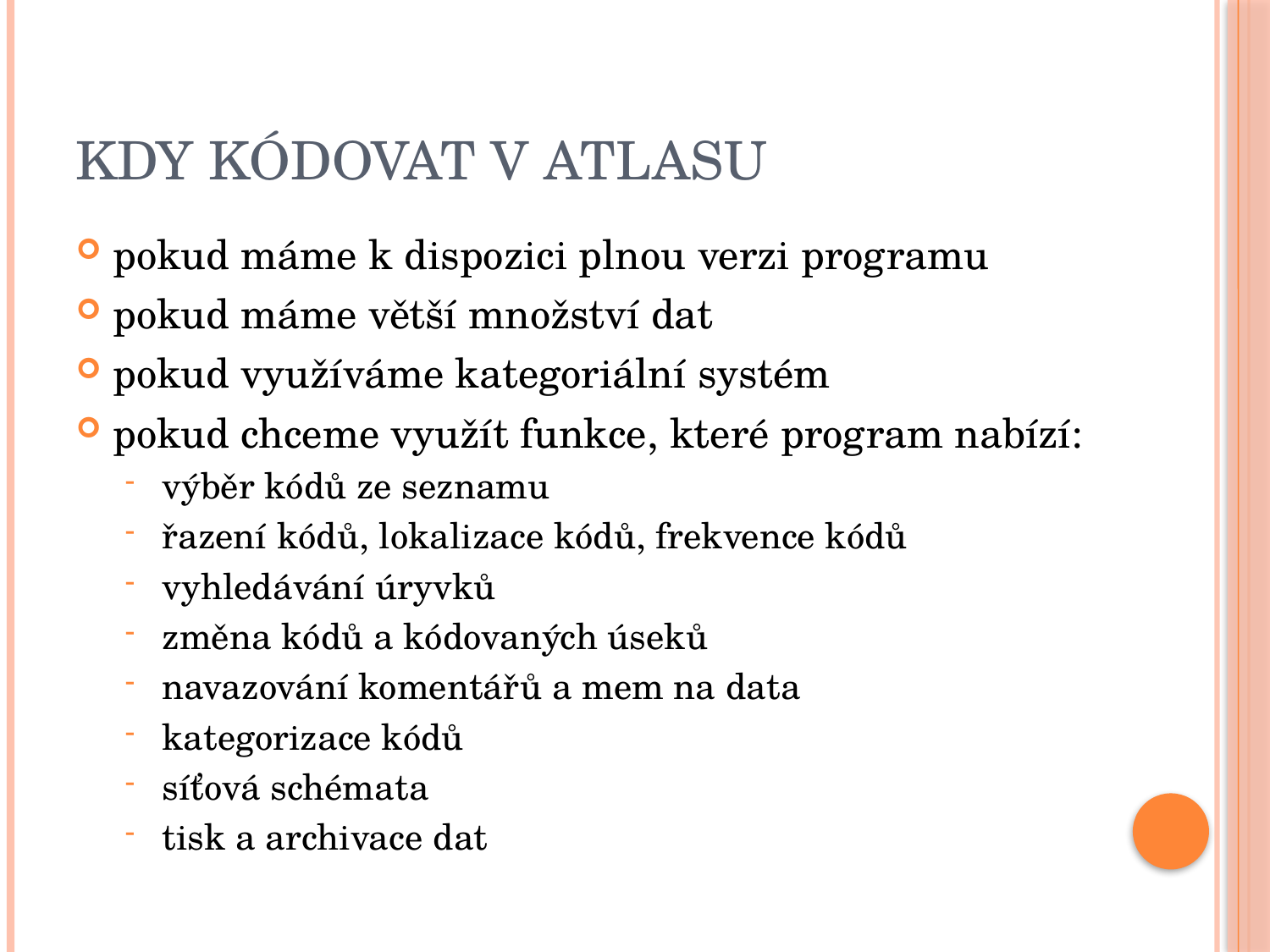

# Kdy kódovat v Atlasu
pokud máme k dispozici plnou verzi programu
pokud máme větší množství dat
pokud využíváme kategoriální systém
pokud chceme využít funkce, které program nabízí:
výběr kódů ze seznamu
řazení kódů, lokalizace kódů, frekvence kódů
vyhledávání úryvků
změna kódů a kódovaných úseků
navazování komentářů a mem na data
kategorizace kódů
síťová schémata
tisk a archivace dat